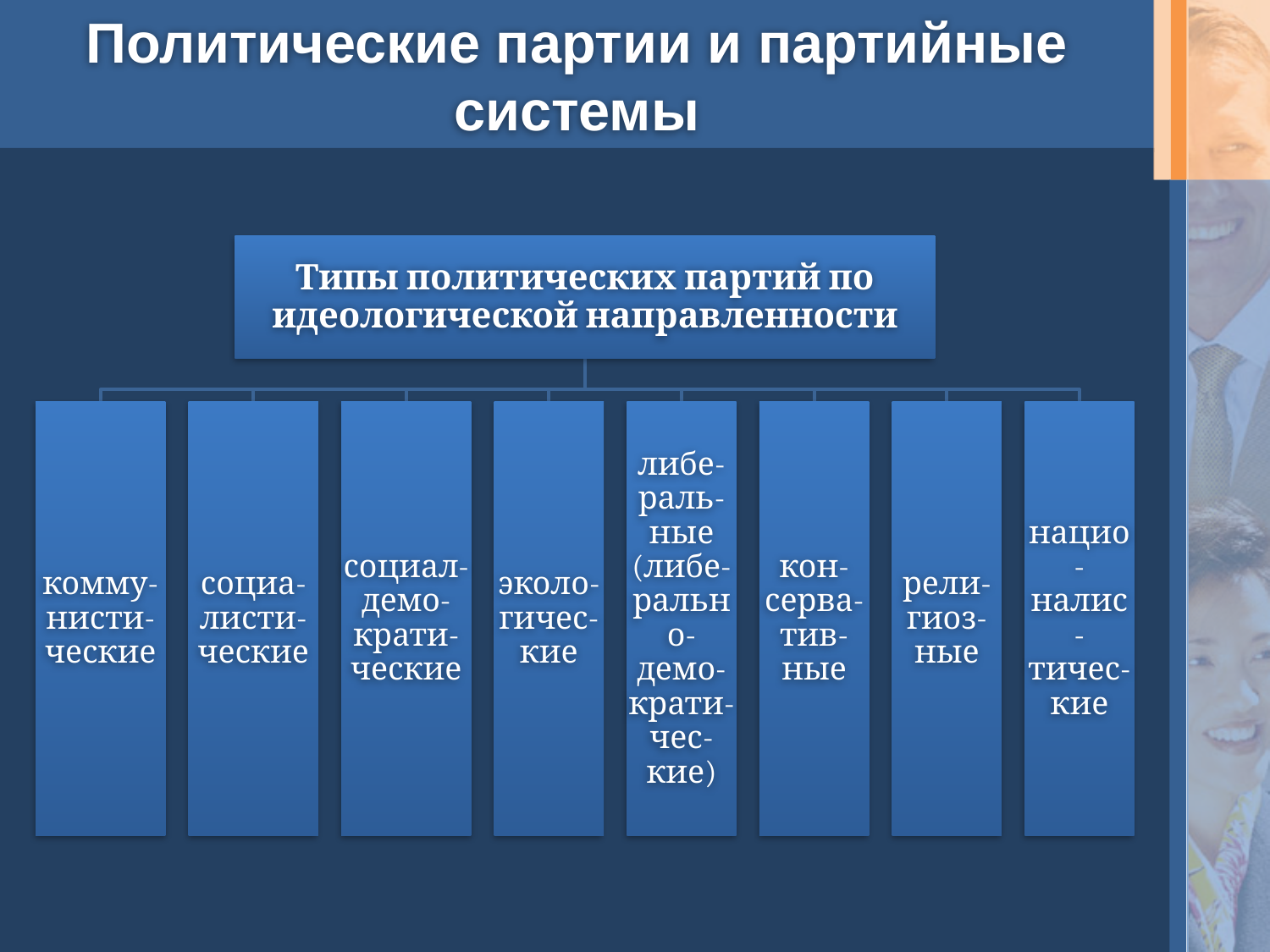

# Политические партии и партийные системы

Типы политических партий по идеологической направленности

комму- нисти- ческие

социа- листи- ческие

социал-демо- крати- ческие

эколо- гичес- кие

либе- раль- ные (либе- рально-демо- крати- чес- кие)

кон- серва- тив- ные

рели- гиоз- ные

нацио-налис- тичес- кие